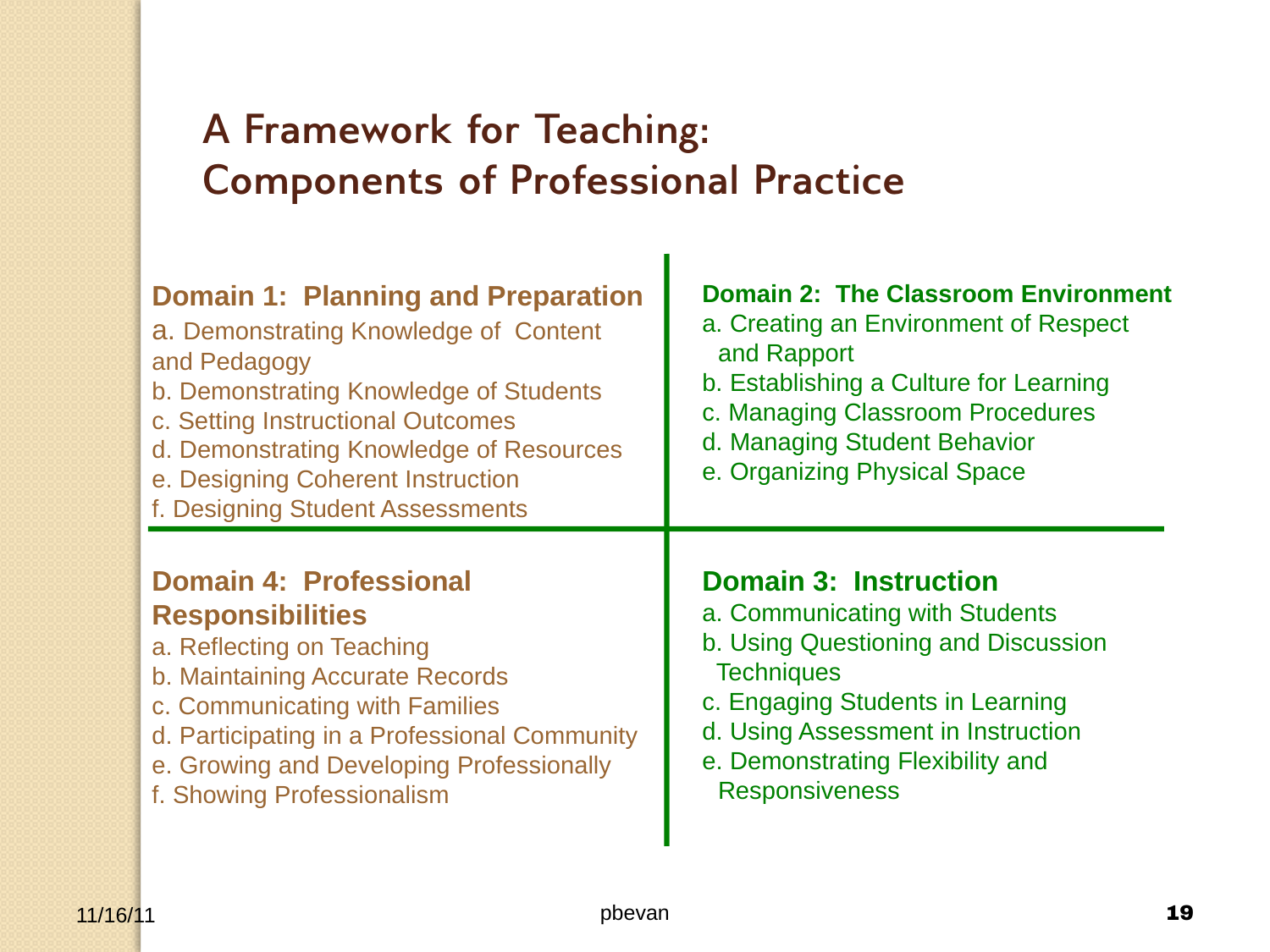

A Framework for Teaching:
Components of Professional Practice

Domain 1:  Planning and Preparation
a. Demonstrating Knowledge of  Content     	and Pedagogy
b. Demonstrating Knowledge of Students
c. Setting Instructional Outcomes
d. Demonstrating Knowledge of Resources
e. Designing Coherent Instruction
f. Designing Student Assessments
Domain 2:  The Classroom Environment
a. Creating an Environment of Respect 		and Rapport
b. Establishing a Culture for Learning
c. Managing Classroom Procedures
d. Managing Student Behavior
e. Organizing Physical Space
Domain 4:  Professional Responsibilities
a. Reflecting on Teaching
b. Maintaining Accurate Records
c. Communicating with Families
d. Participating in a Professional Community
e. Growing and Developing Professionally
f. Showing Professionalism
Domain 3:  Instruction
a. Communicating with Students
b. Using Questioning and Discussion
  Techniques
c. Engaging Students in Learning
d. Using Assessment in Instruction
e. Demonstrating Flexibility and     	Responsiveness

11/16/11
pbevan
19